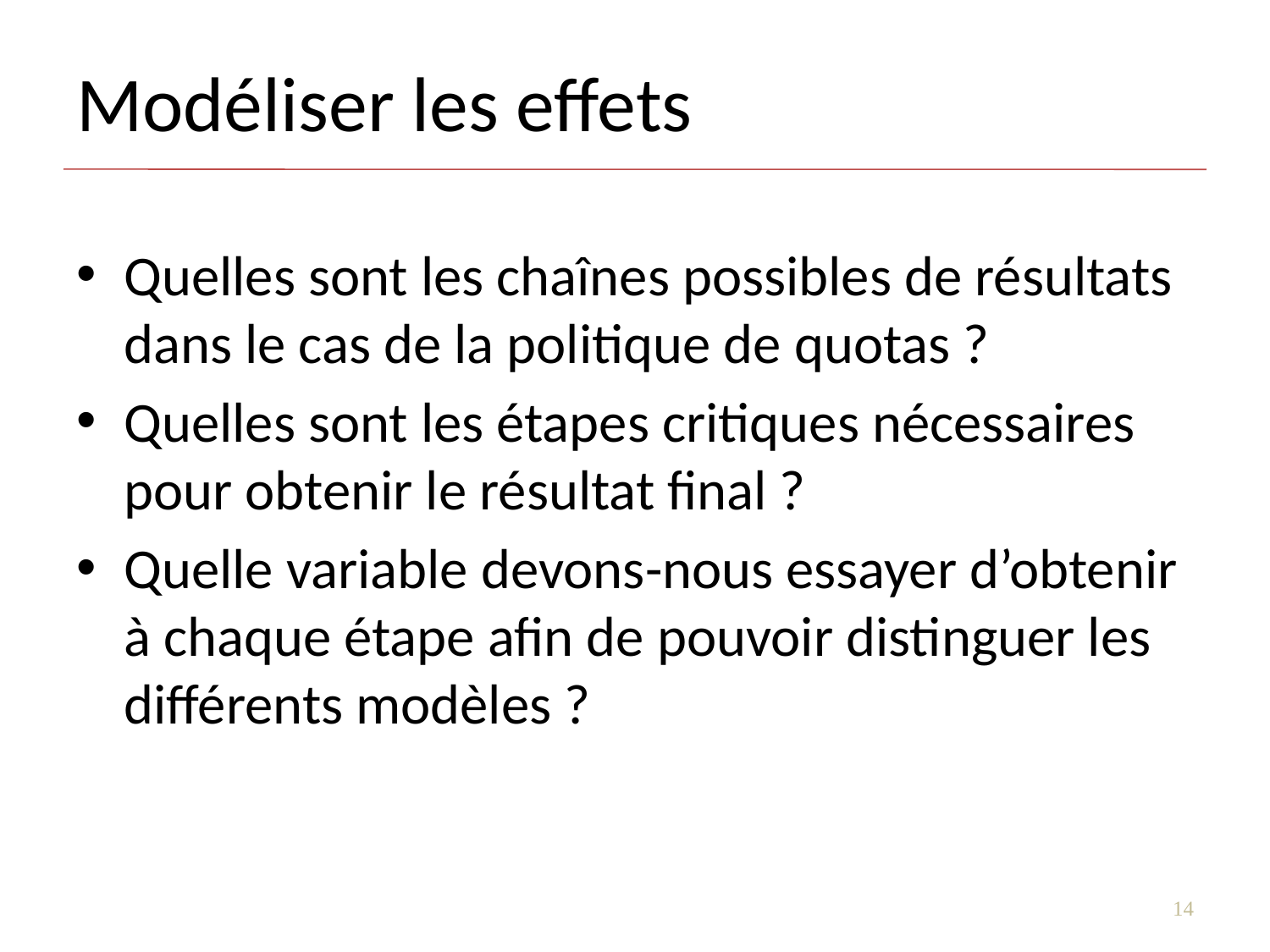

# Modéliser les effets
Quelles sont les chaînes possibles de résultats dans le cas de la politique de quotas ?
Quelles sont les étapes critiques nécessaires pour obtenir le résultat final ?
Quelle variable devons-nous essayer d’obtenir à chaque étape afin de pouvoir distinguer les différents modèles ?
14